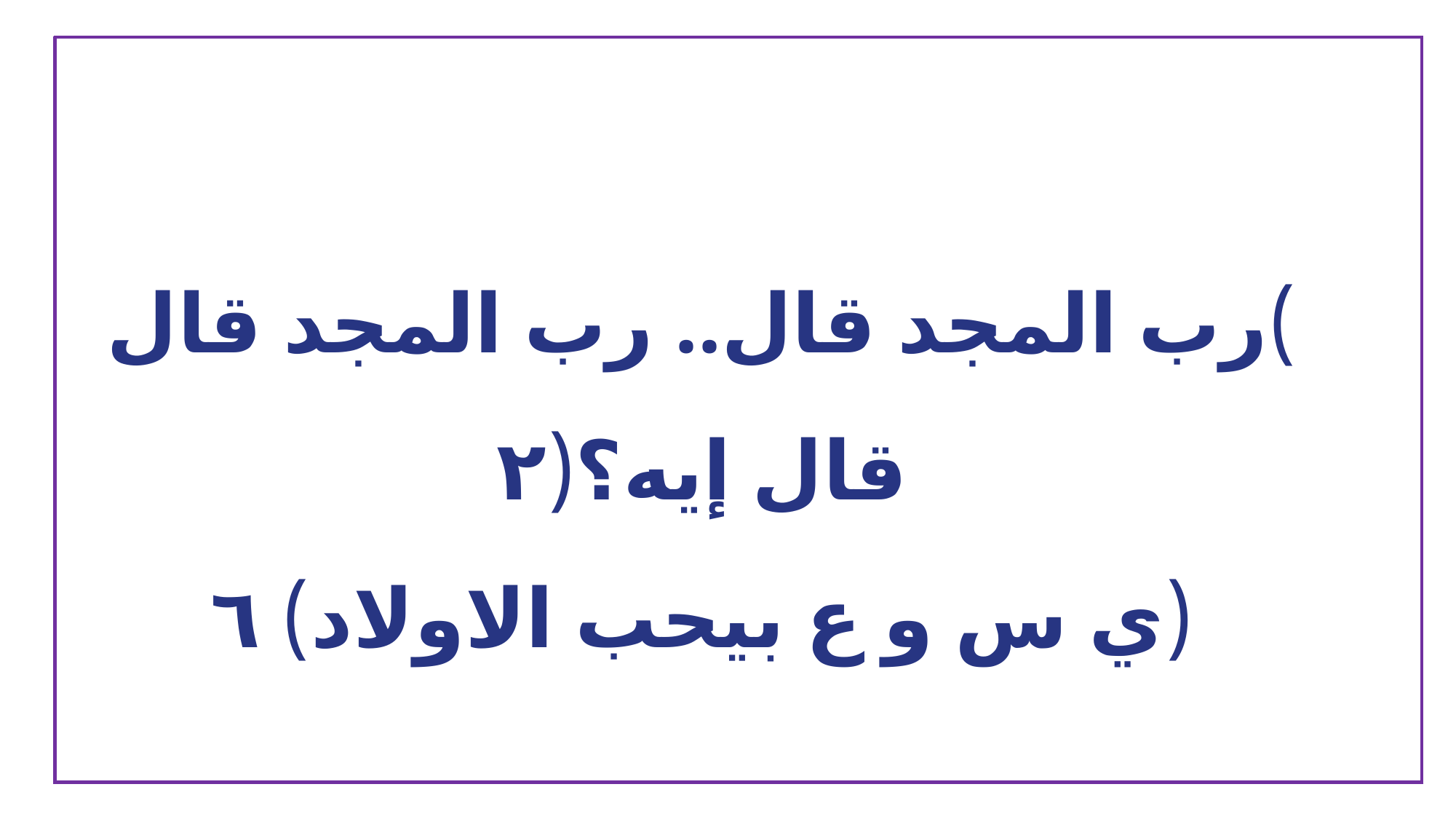

)رب المجد قال.. رب المجد قال قال إيه؟(٢
(ي س و ع بيحب الاولاد) ٦